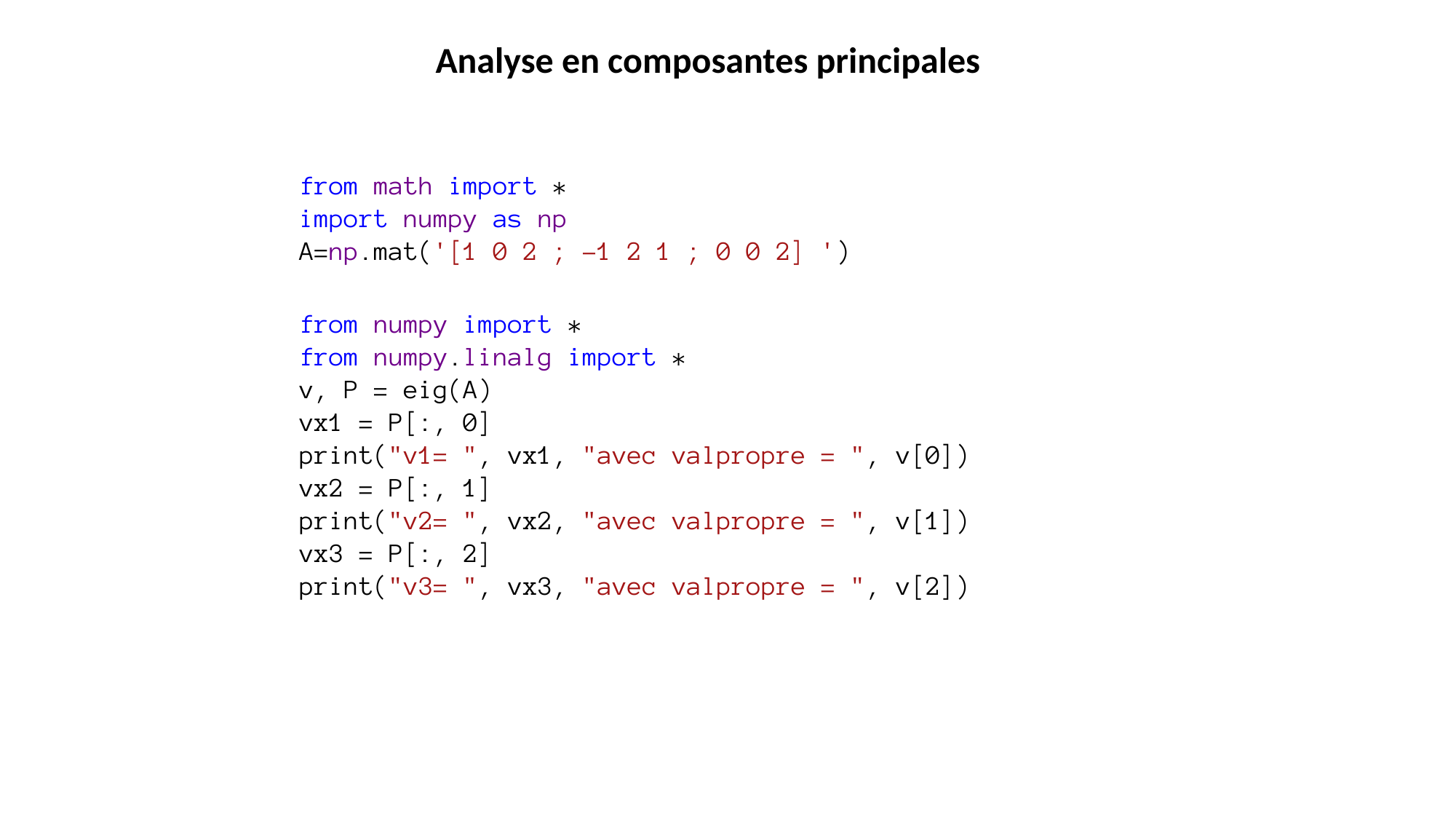

Analyse en composantes principales
from math import *
import numpy as np
A=np.mat('[1 0 2 ; -1 2 1 ; 0 0 2] ')
from numpy import *
from numpy.linalg import *
v, P = eig(A)
vx1 = P[:, 0]
print("v1= ", vx1, "avec valpropre = ", v[0])
vx2 = P[:, 1]
print("v2= ", vx2, "avec valpropre = ", v[1])
vx3 = P[:, 2]
print("v3= ", vx3, "avec valpropre = ", v[2])